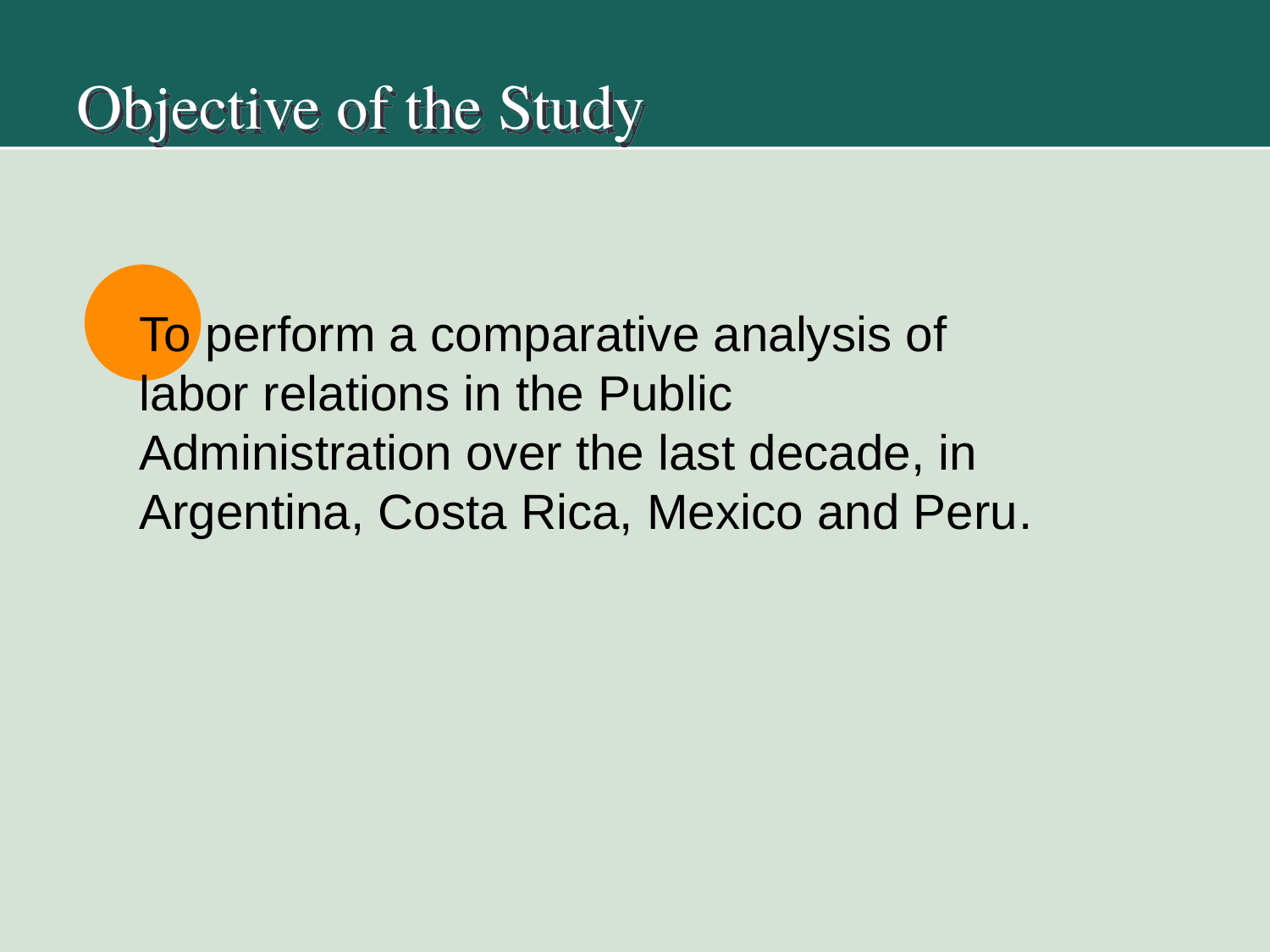

# Objective of the Study

To perform a comparative analysis of labor relations in the Public Administration over the last decade, in Argentina, Costa Rica, Mexico and Peru.